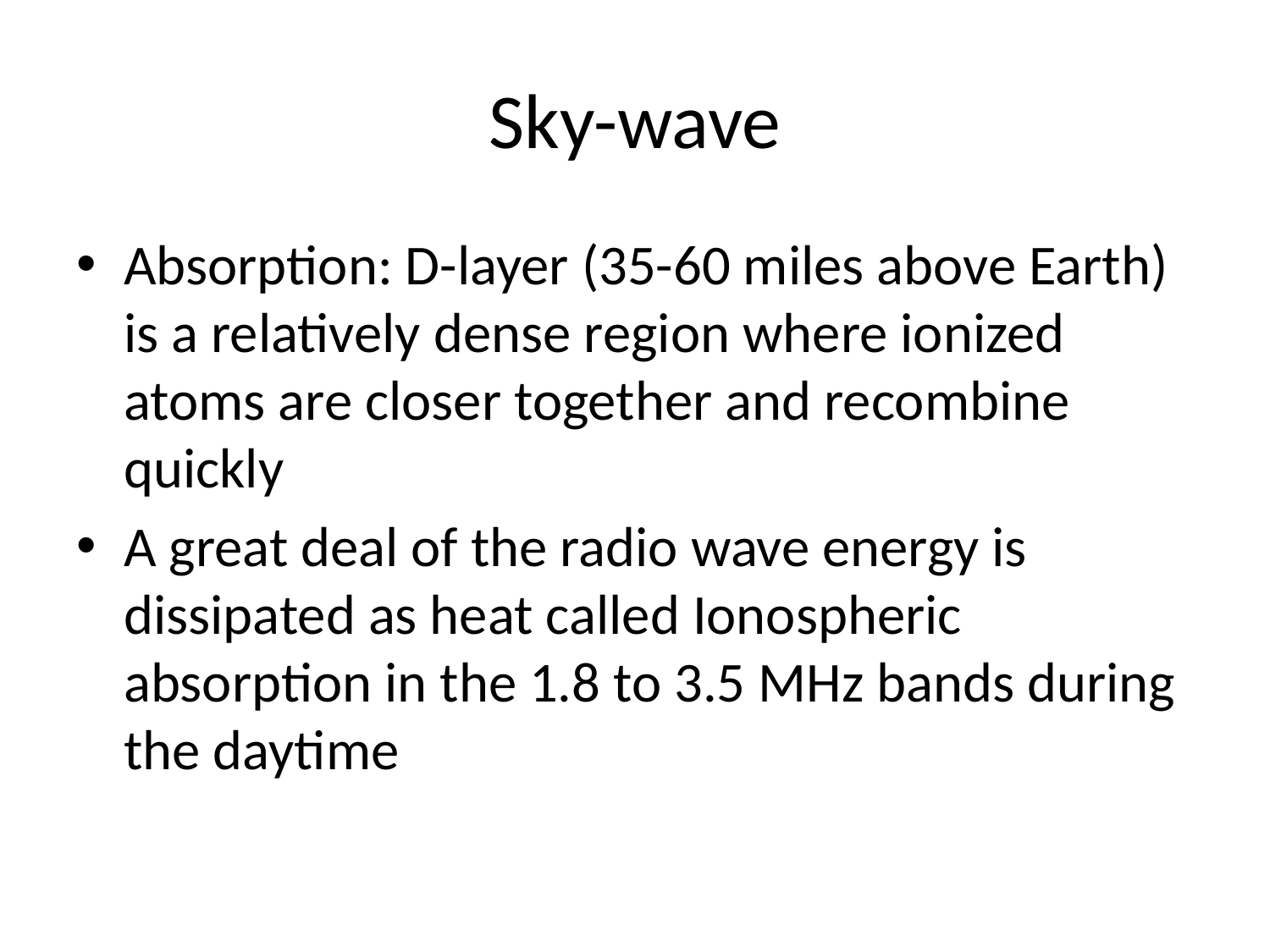

# Sky-wave
Absorption: D-layer (35-60 miles above Earth) is a relatively dense region where ionized atoms are closer together and recombine quickly
A great deal of the radio wave energy is dissipated as heat called Ionospheric absorption in the 1.8 to 3.5 MHz bands during the daytime